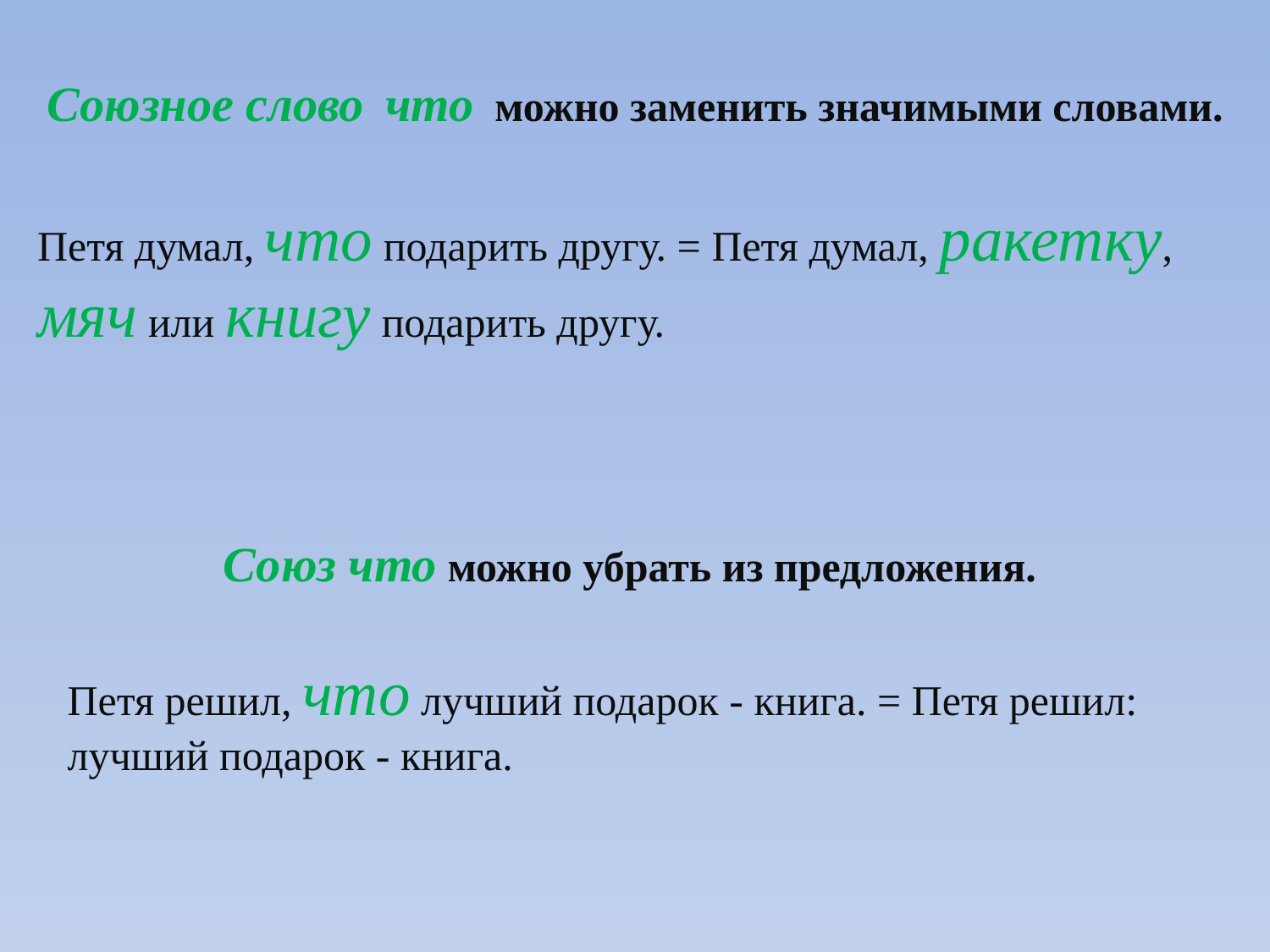

Союзное слово  что  можно заменить значимыми словами.
Петя думал, что подарить другу. = Петя думал, ракетку, мяч или книгу подарить другу.
Союз что можно убрать из предложения.
Петя решил, что лучший подарок - книга. = Петя решил: лучший подарок - книга.